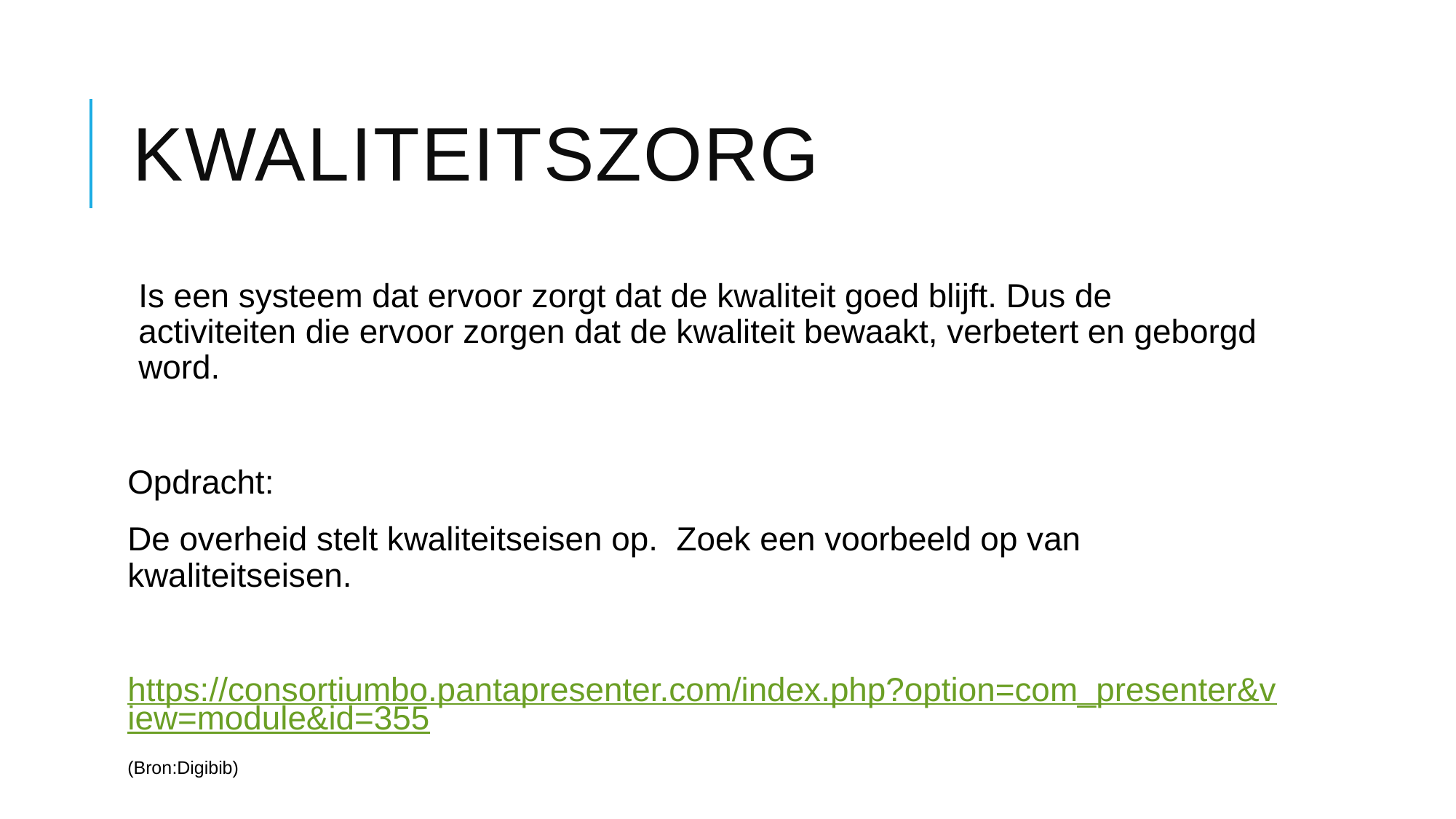

# Kwaliteitszorg
Is een systeem dat ervoor zorgt dat de kwaliteit goed blijft. Dus de activiteiten die ervoor zorgen dat de kwaliteit bewaakt, verbetert en geborgd word.

Opdracht:
De overheid stelt kwaliteitseisen op.  Zoek een voorbeeld op van kwaliteitseisen.

https://consortiumbo.pantapresenter.com/index.php?option=com_presenter&view=module&id=355
(Bron:Digibib)